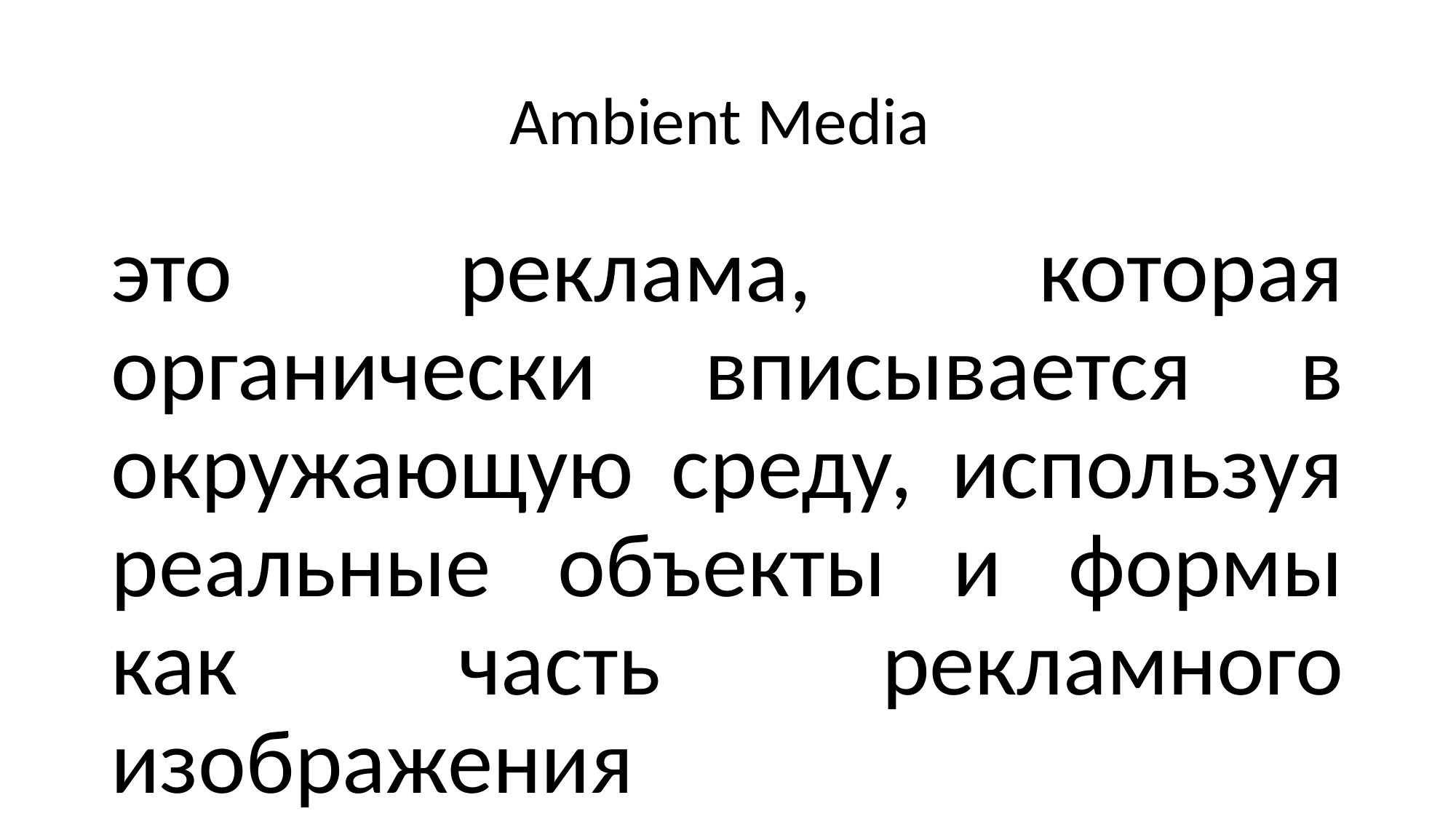

# Ambient Media
это реклама, которая органически вписывается в окружающую среду, используя реальные объекты и формы как часть рекламного изображения